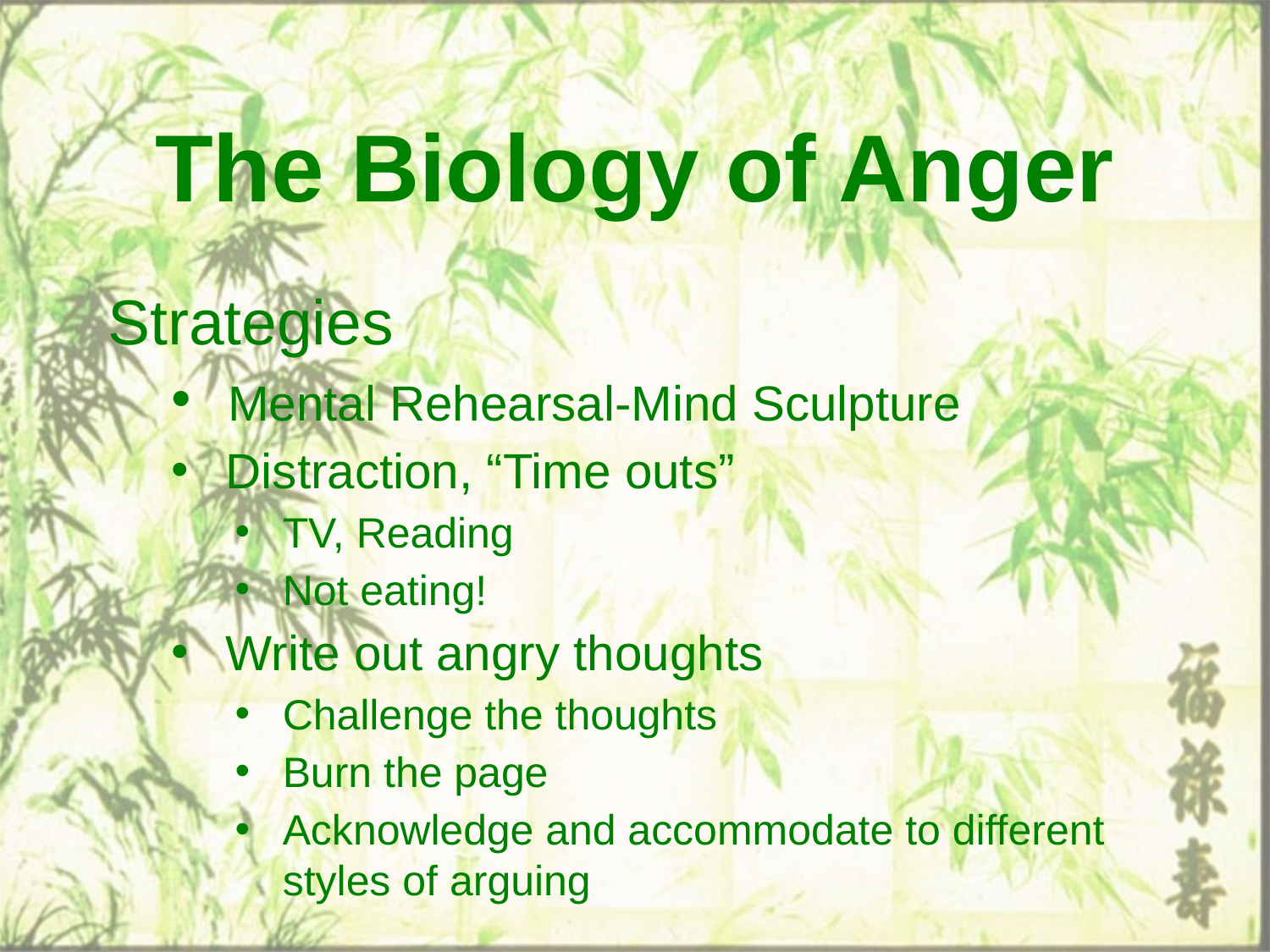

# The Biology of Anger
Strategies
 Mental Rehearsal-Mind Sculpture
 Distraction, “Time outs”
TV, Reading
Not eating!
 Write out angry thoughts
Challenge the thoughts
Burn the page
Acknowledge and accommodate to different styles of arguing